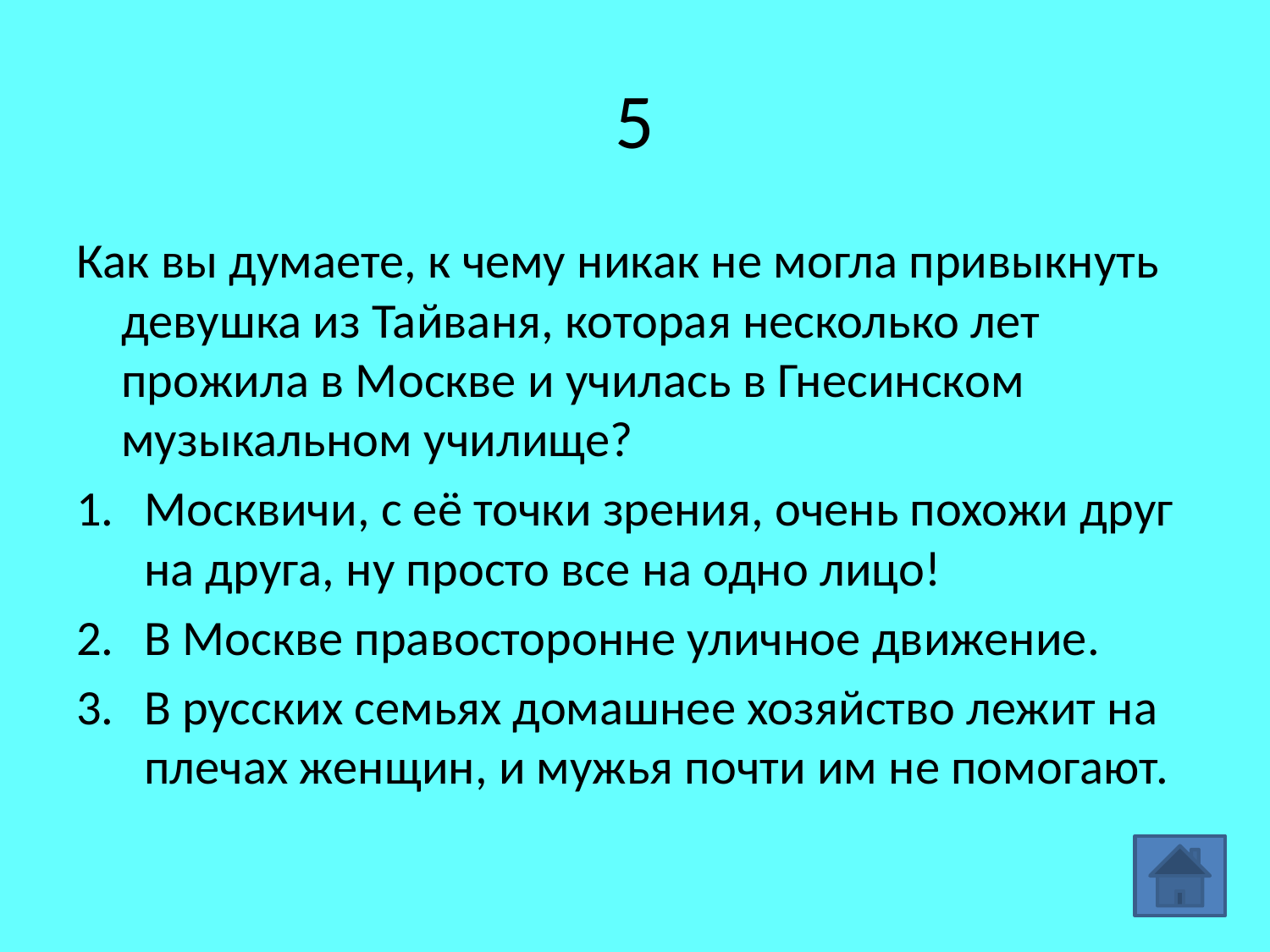

# 5
Как вы думаете, к чему никак не могла привыкнуть девушка из Тайваня, которая несколько лет прожила в Москве и училась в Гнесинском музыкальном училище?
Москвичи, с её точки зрения, очень похожи друг на друга, ну просто все на одно лицо!
В Москве правосторонне уличное движение.
В русских семьях домашнее хозяйство лежит на плечах женщин, и мужья почти им не помогают.